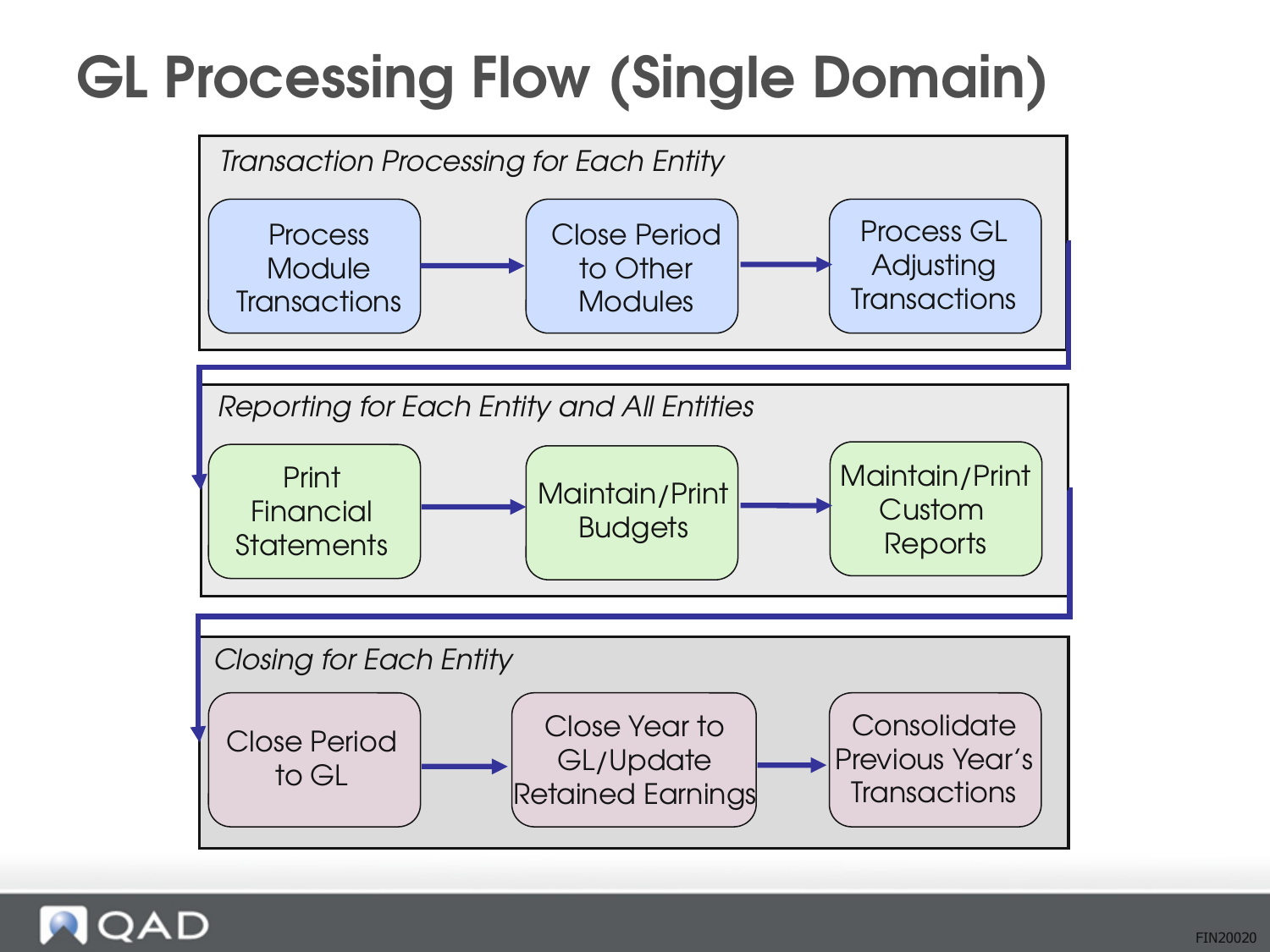

# GL Processing Flow (Single Domain)

Transaction Processing for Each Entity

Process
Module
Transactions

Close Period to Other Modules

Process GL
Adjusting
Transactions

Reporting for Each Entity and All Entities

Maintain/Print Custom
Reports

Print
Financial
Statements

Maintain/Print
Budgets

Closing for Each Entity

Close Period to GL

Close Year to GL/Update Retained Earnings

Consolidate Previous Year’s
Transactions

FIN20020